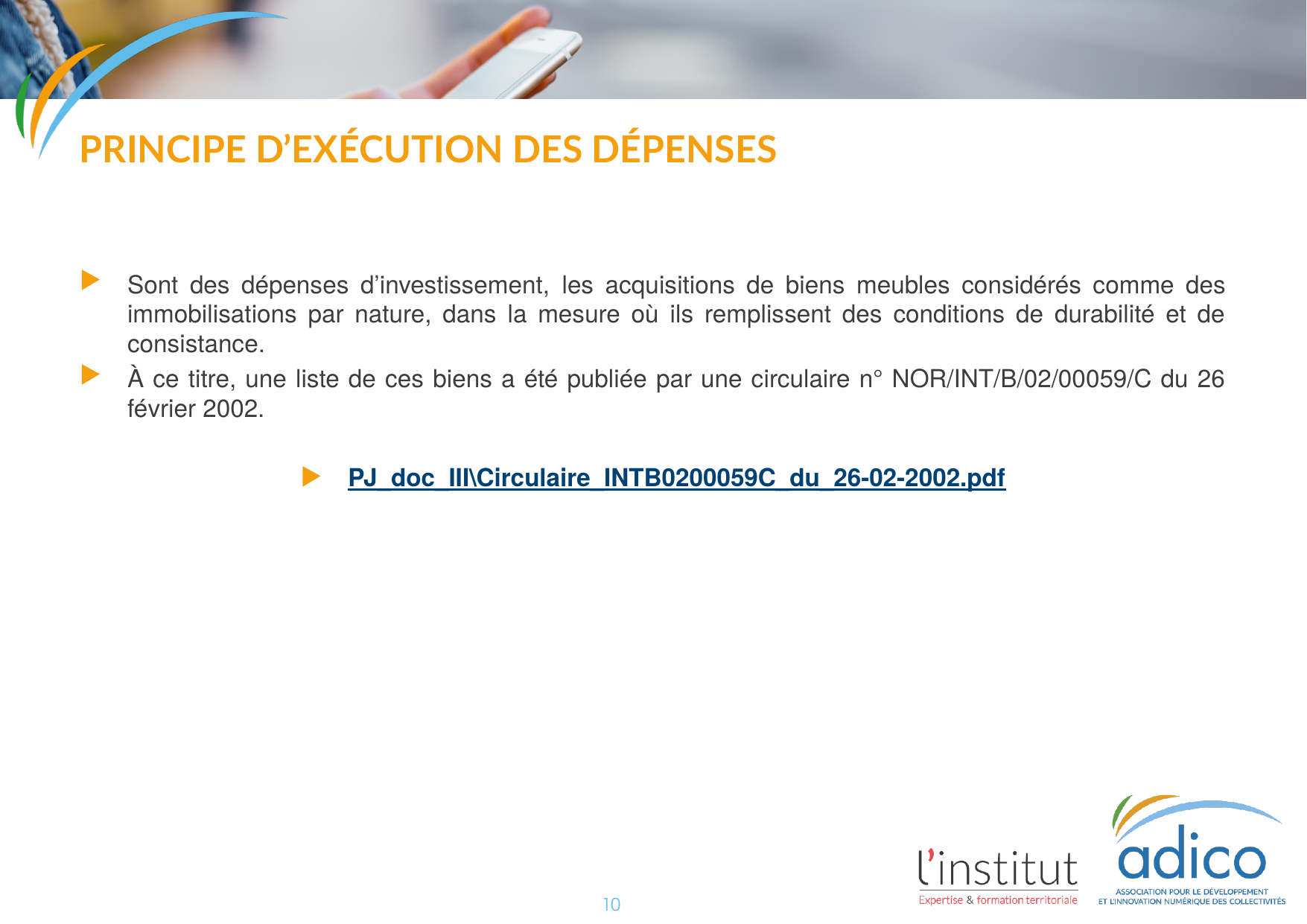

# Principe d’exécution des dépenses
Sont des dépenses d’investissement, les acquisitions de biens meubles considérés comme des immobilisations par nature, dans la mesure où ils remplissent des conditions de durabilité et de consistance.
À ce titre, une liste de ces biens a été publiée par une circulaire n° NOR/INT/B/02/00059/C du 26 février 2002.

PJ_doc_III\Circulaire_INTB0200059C_du_26-02-2002.pdf